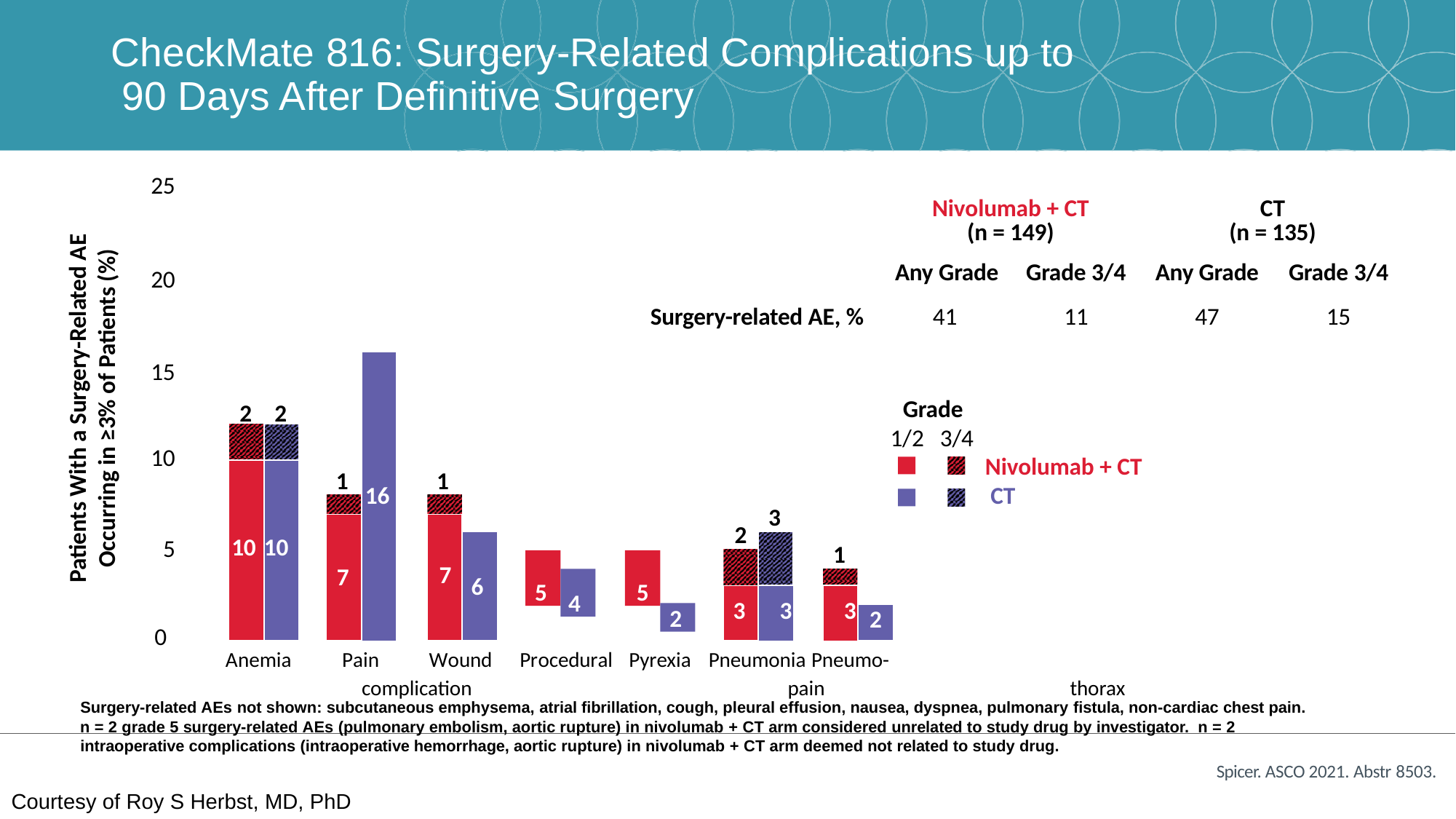

# CheckMate 816: Surgery-Related Complications up to  90 Days After Definitive Surgery
25

20

15

| Nivolumab + CT (n = 149) |  |  | CT (n = 135) |  |
| --- | --- | --- | --- | --- |
| Any Grade |  | Grade 3/4 | Any Grade | Grade 3/4 |
| Surgery-related AE, % | 41 | 11 | 47 | 15 |
Patients With a Surgery-Related AE
Occurring in ≥3% of Patients (%)

Grade
1/2	3/4
2	2

10
Nivolumab + CT  CT

1
1
16

3

2
10 10
5

1

5

5
7
7
4

6

3	3	3
2
2

0
Anemia	Pain	Wound	Procedural	Pyrexia
Pneumonia Pneumo-
complication	pain	thorax
Surgery-related AEs not shown: subcutaneous emphysema, atrial fibrillation, cough, pleural effusion, nausea, dyspnea, pulmonary fistula, non-cardiac chest pain.
n = 2 grade 5 surgery-related AEs (pulmonary embolism, aortic rupture) in nivolumab + CT arm considered unrelated to study drug by investigator.  n = 2 intraoperative complications (intraoperative hemorrhage, aortic rupture) in nivolumab + CT arm deemed not related to study drug.
Spicer. ASCO 2021. Abstr 8503.

Courtesy of Roy S Herbst, MD, PhD